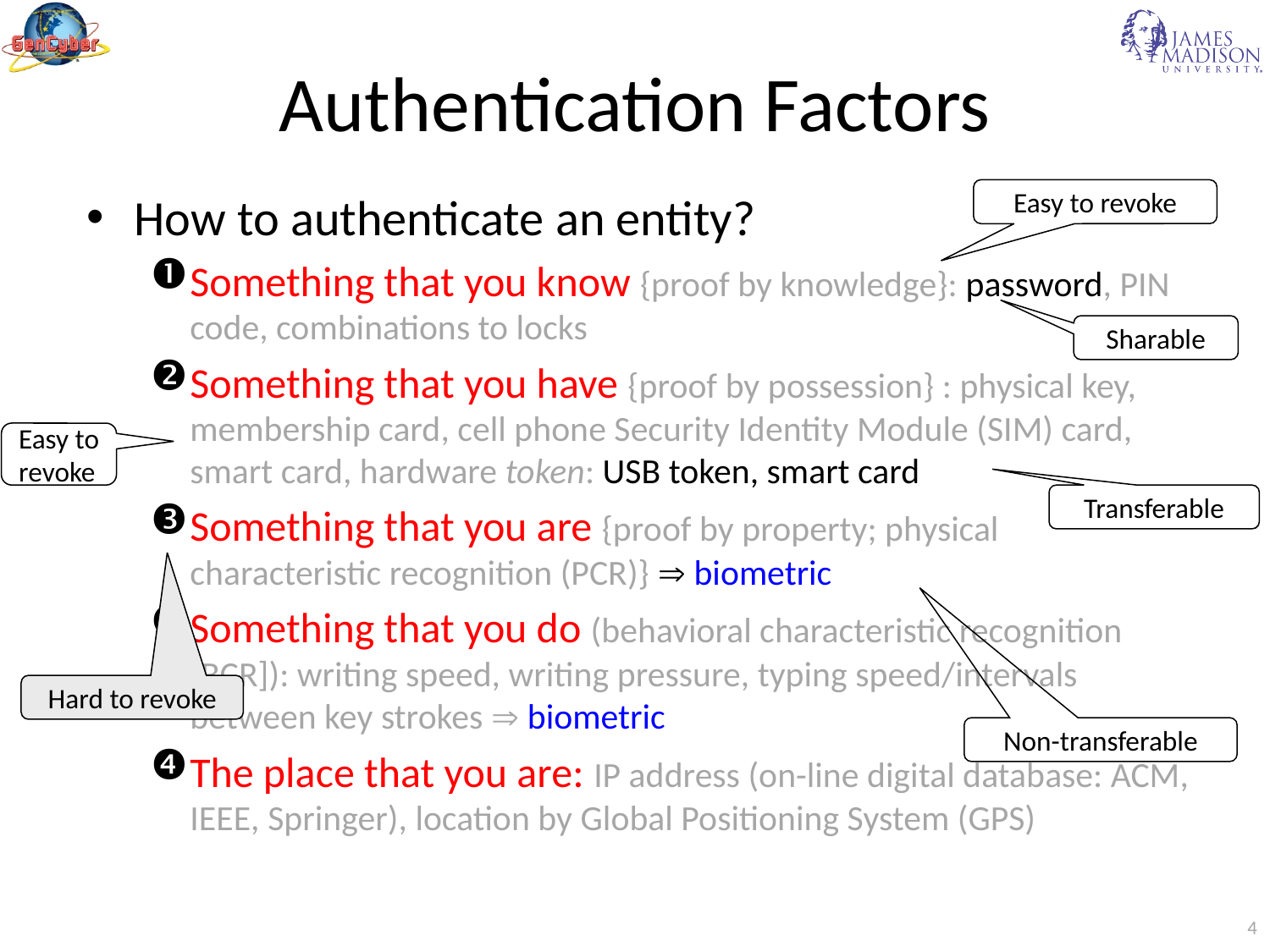

# Authentication Factors
How to authenticate an entity?
Something that you know {proof by knowledge}: password, PIN code, combinations to locks
Something that you have {proof by possession} : physical key, membership card, cell phone Security Identity Module (SIM) card, smart card, hardware token: USB token, smart card
Something that you are {proof by property; physical characteristic recognition (PCR)} ⇒ biometric
Something that you do (behavioral characteristic recognition [BCR]): writing speed, writing pressure, typing speed/intervals between key strokes ⇒ biometric
The place that you are: IP address (on-line digital database: ACM, IEEE, Springer), location by Global Positioning System (GPS)
Easy to revoke
Sharable
Easy to revoke
Transferable
Hard to revoke
Non-transferable
4